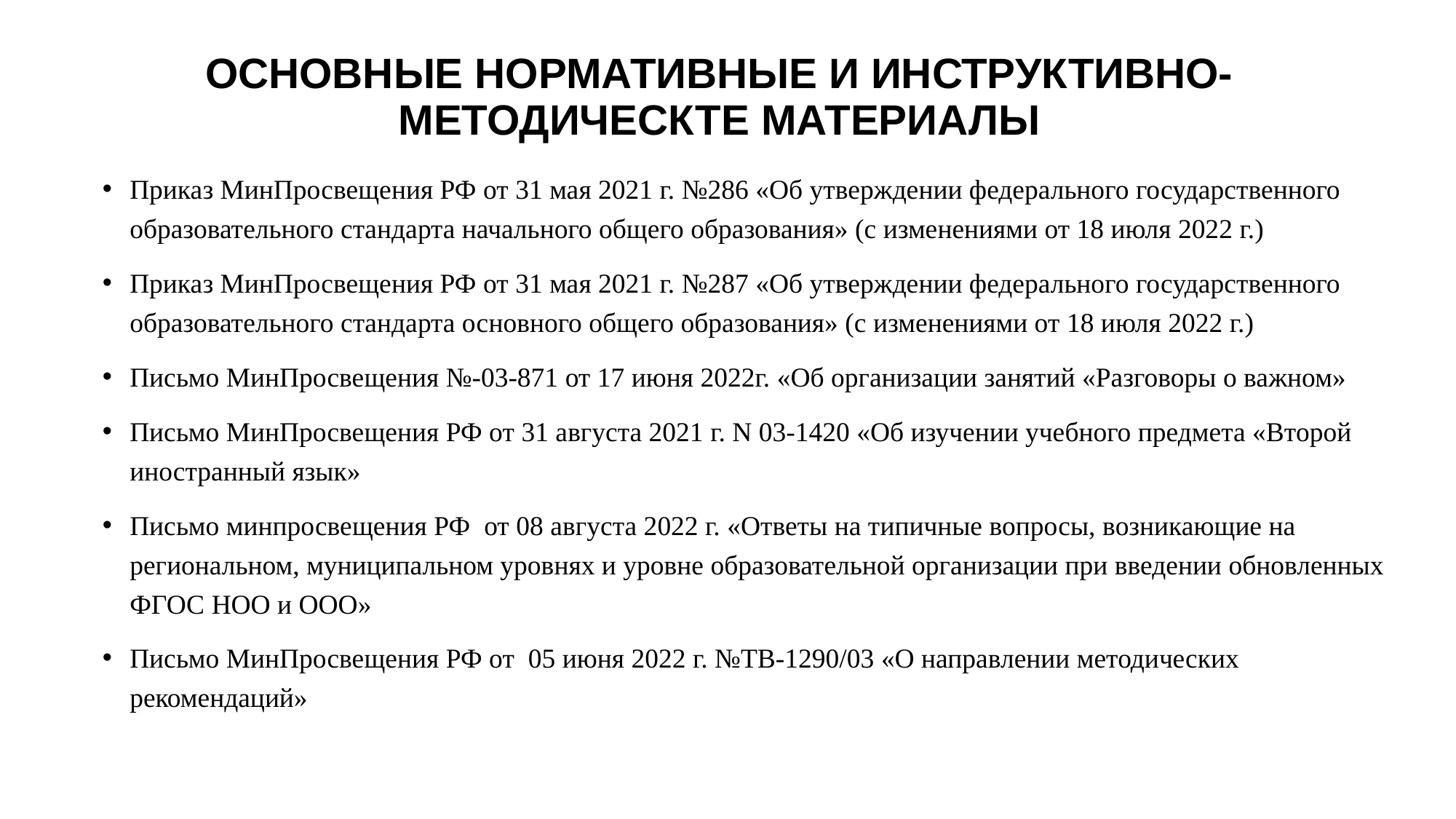

# ОСНОВНЫЕ НОРМАТИВНЫЕ И ИНСТРУКТИВНО-МЕТОДИЧЕСКТЕ МАТЕРИАЛЫ
Приказ МинПросвещения РФ от 31 мая 2021 г. №286 «Об утверждении федерального государственного образовательного стандарта начального общего образования» (с изменениями от 18 июля 2022 г.)
Приказ МинПросвещения РФ от 31 мая 2021 г. №287 «Об утверждении федерального государственного образовательного стандарта основного общего образования» (с изменениями от 18 июля 2022 г.)
Письмо МинПросвещения №-03-871 от 17 июня 2022г. «Об организации занятий «Разговоры о важном»
Письмо МинПросвещения РФ от 31 августа 2021 г. N 03-1420 «Об изучении учебного предмета «Второй иностранный язык»
Письмо минпросвещения РФ  от 08 августа 2022 г. «Ответы на типичные вопросы, возникающие на региональном, муниципальном уровнях и уровне образовательной организации при введении обновленных ФГОС НОО и ООО»
Письмо МинПросвещения РФ от  05 июня 2022 г. №ТВ-1290/03 «О направлении методических рекомендаций»